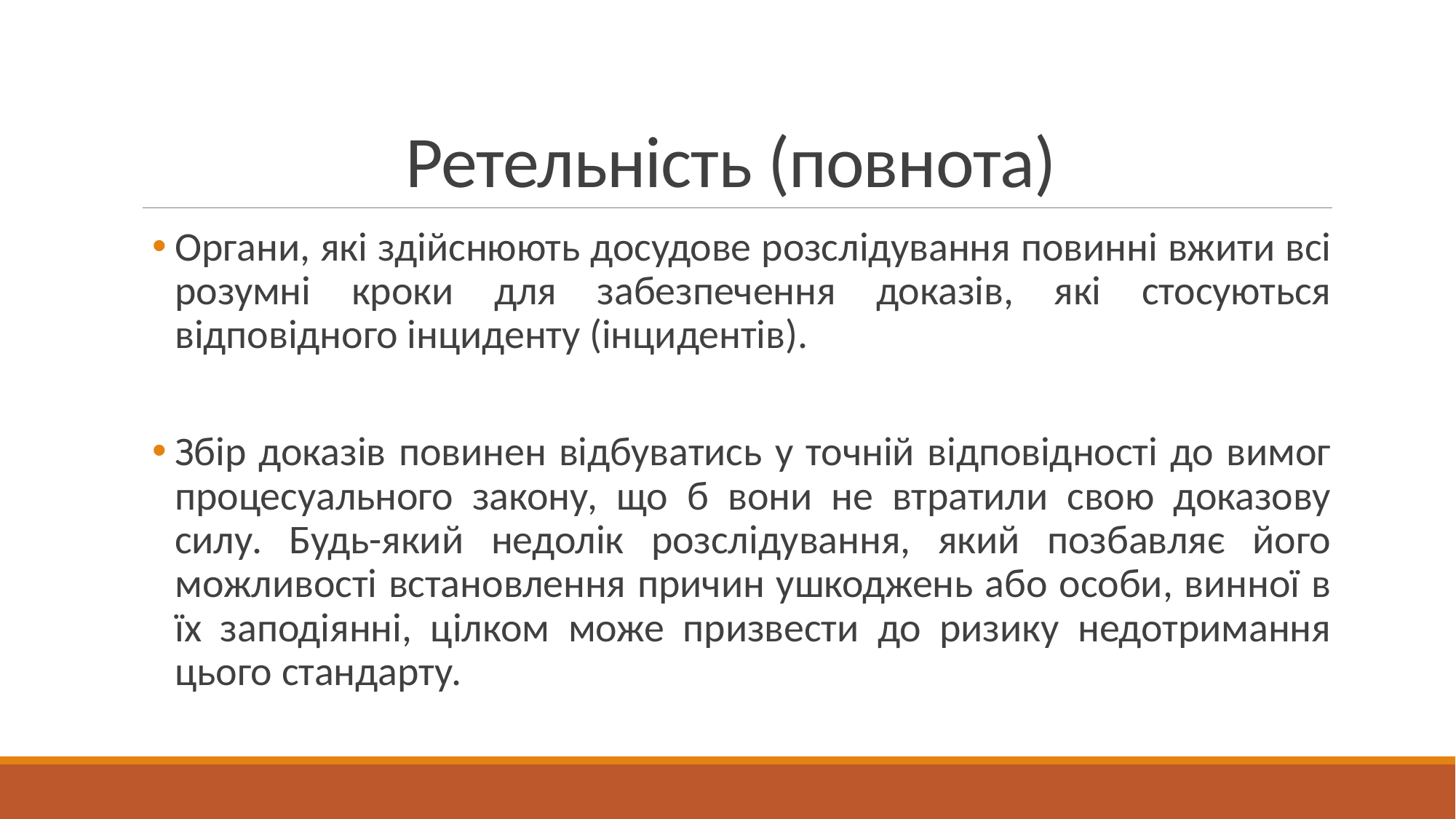

# Ретельність (повнота)
Органи, які здійснюють досудове розслідування повинні вжити всі розумні кроки для забезпечення доказів, які стосуються відповідного інциденту (інцидентів).

Збір доказів повинен відбуватись у точній відповідності до вимог процесуального закону, що б вони не втратили свою доказову силу. Будь-який недолік розслідування, який позбавляє його можливості встановлення причин ушкоджень або особи, винної в їх заподіянні, цілком може призвести до ризику недотримання цього стандарту.